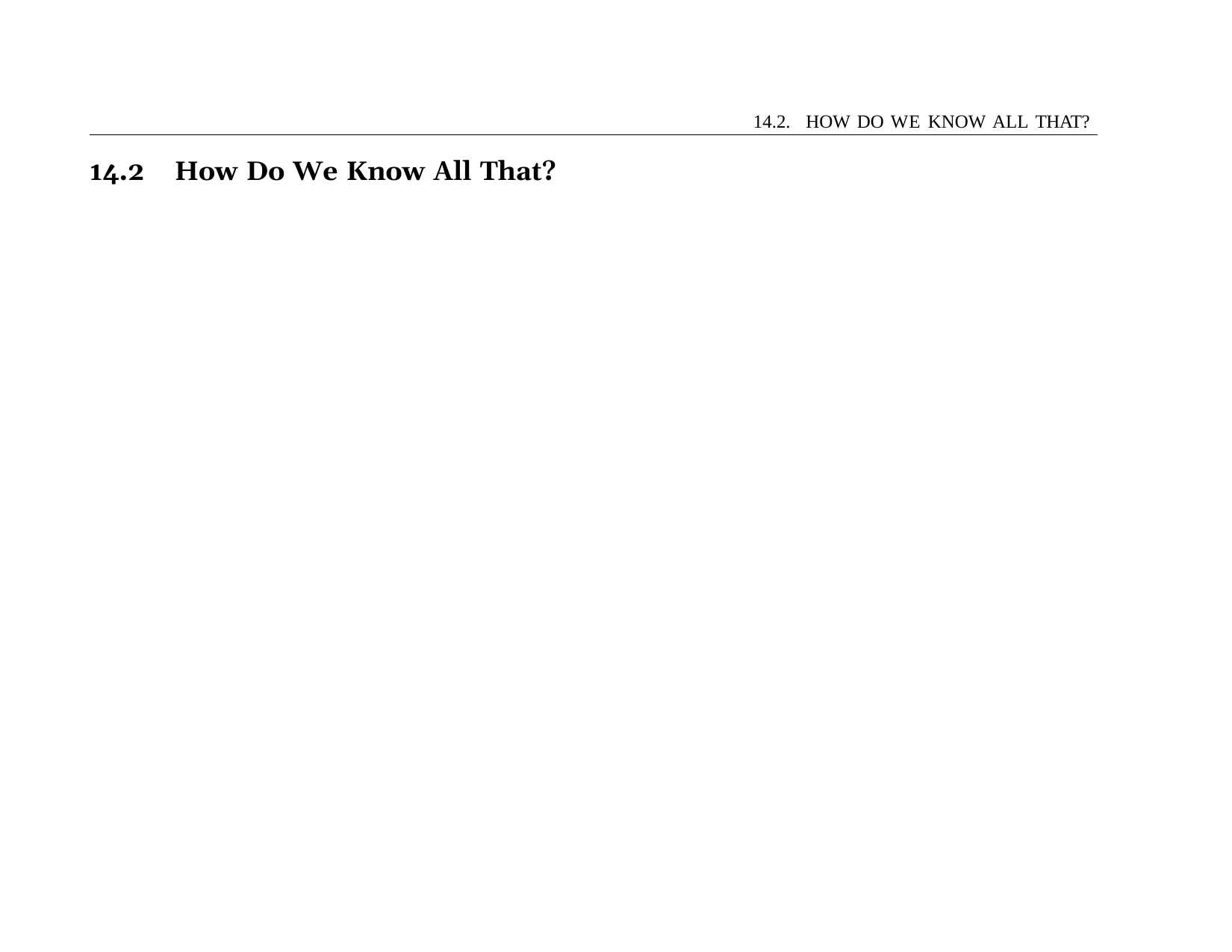

14.2.  HOW DO WE KNOW ALL THAT?

14.2	How Do We Know All That?